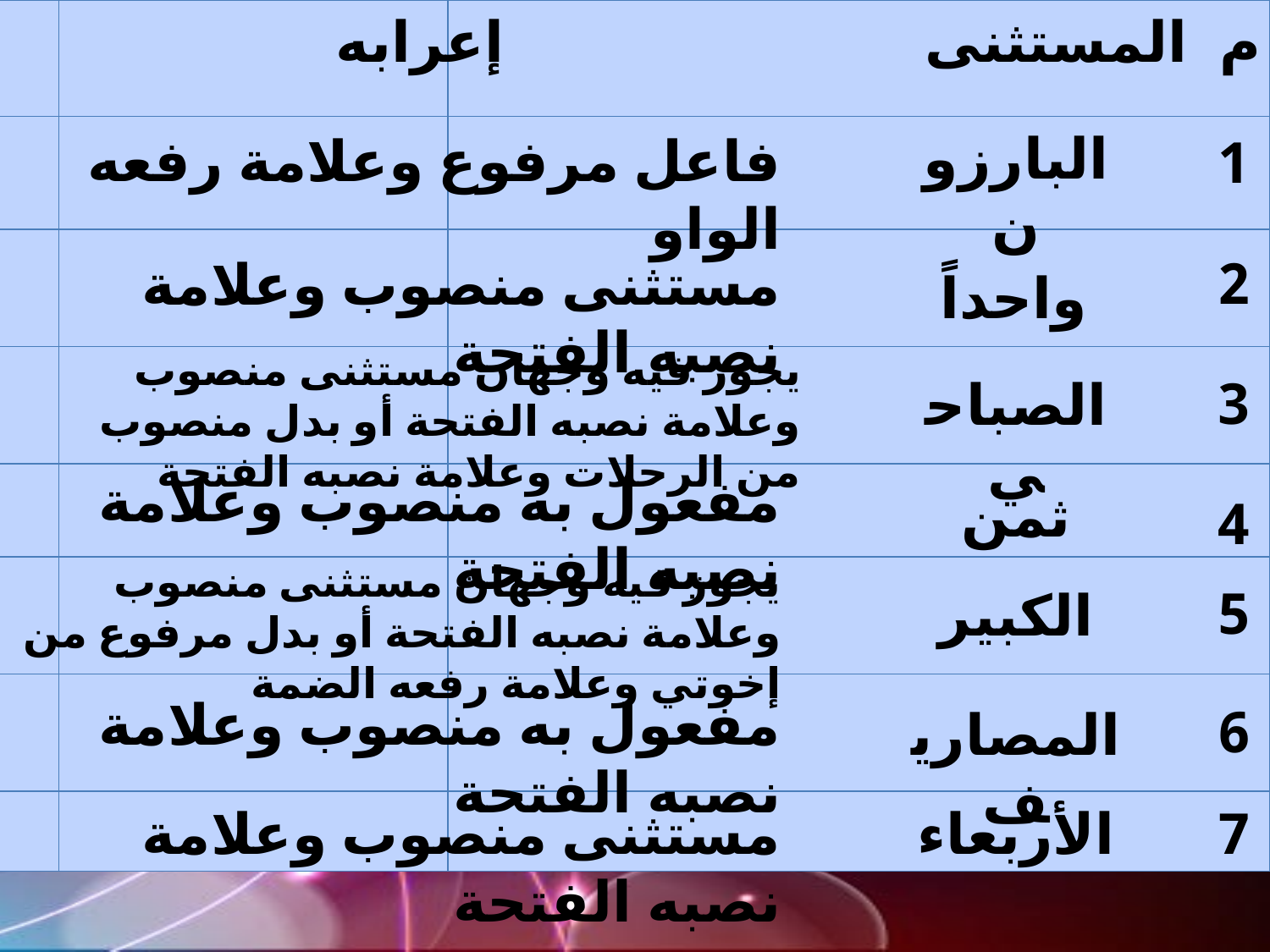

|  |  |  |
| --- | --- | --- |
|  |  |  |
|  |  |  |
|  |  |  |
|  |  |  |
|  |  |  |
|  |  |  |
|  |  |  |
إعرابه
المستثنى
م
البارزون
فاعل مرفوع وعلامة رفعه الواو
1
2
مستثنى منصوب وعلامة نصبه الفتحة
واحداً
يجوز فيه وجهان مستثنى منصوب وعلامة نصبه الفتحة أو بدل منصوب من الرحلات وعلامة نصبه الفتحة
3
الصباحي
مفعول به منصوب وعلامة نصبه الفتحة
ثمن
4
يجوز فيه وجهان مستثنى منصوب وعلامة نصبه الفتحة أو بدل مرفوع من إخوتي وعلامة رفعه الضمة
5
الكبير
مفعول به منصوب وعلامة نصبه الفتحة
6
المصاريف
مستثنى منصوب وعلامة نصبه الفتحة
الأربعاء
7